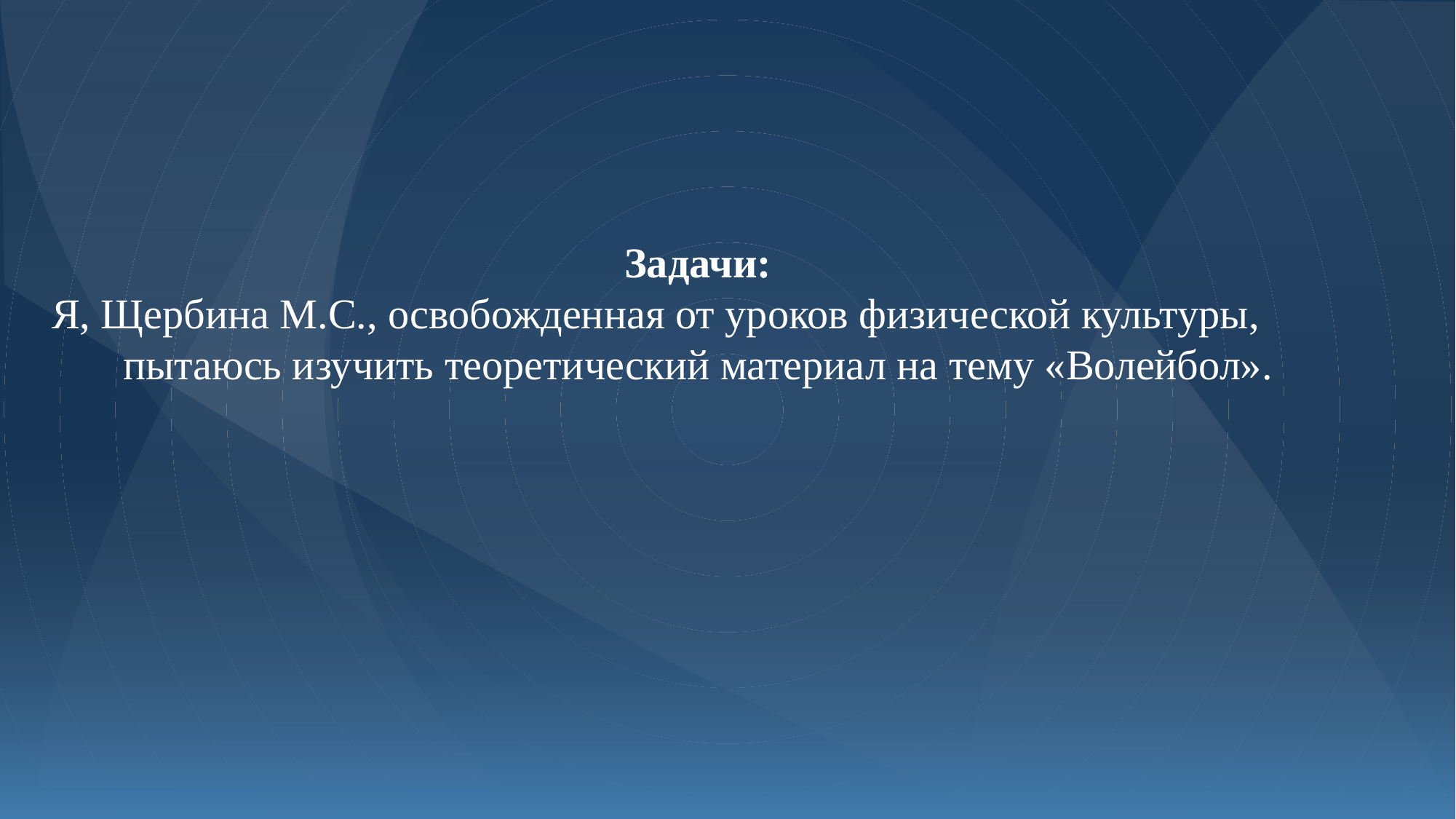

# Задачи: Я, Щербина М.С., освобожденная от уроков физической культуры,         пытаюсь изучить теоретический материал на тему «Волейбол».